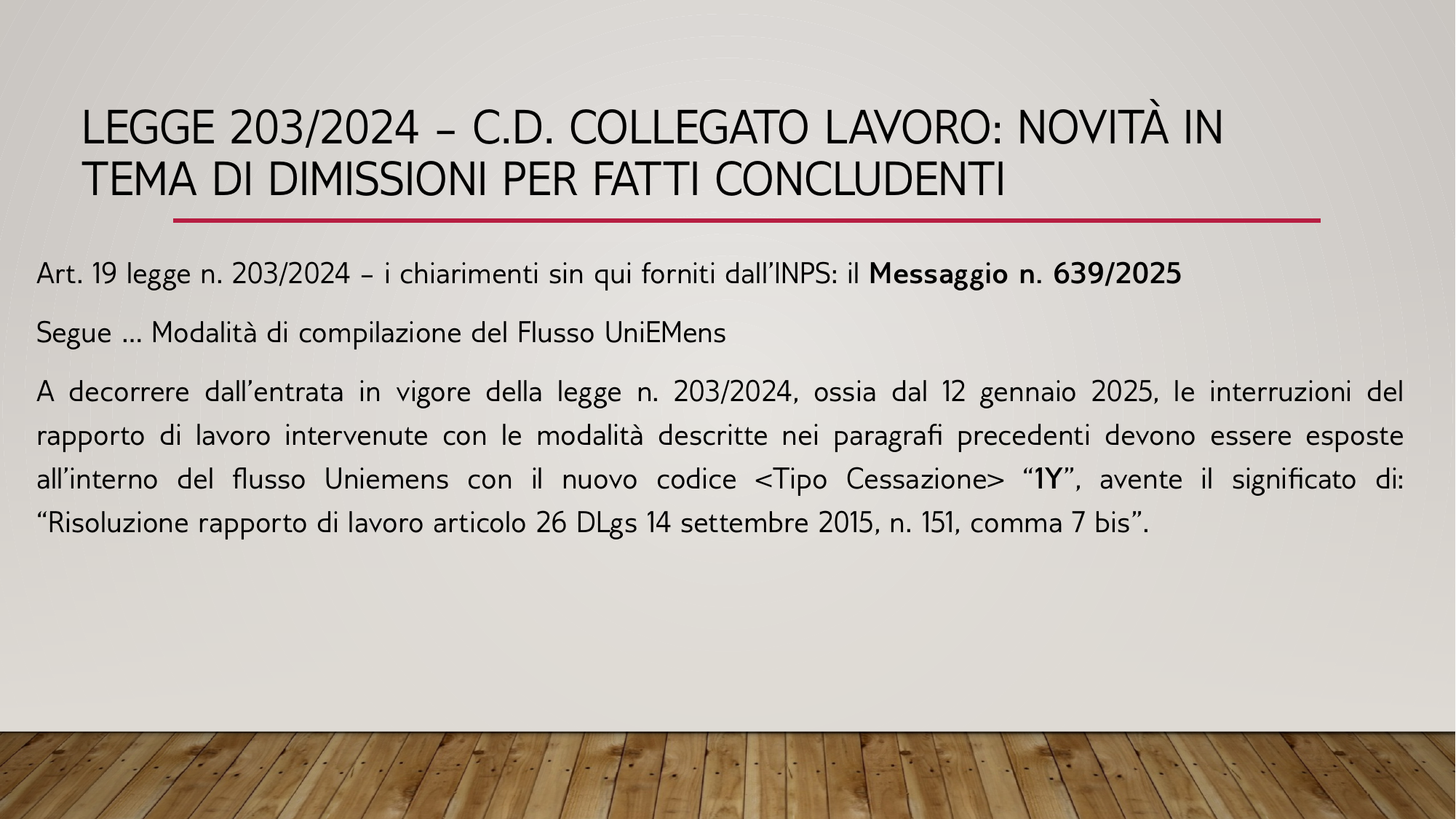

# Legge 203/2024 – c.d. collegato lavoro: novità in tema di dimissioni per fatti concludenti
Art. 19 legge n. 203/2024 – i chiarimenti sin qui forniti dall’INPS: il Messaggio n. 639/2025
Segue … Modalità di compilazione del Flusso UniEMens
A decorrere dall’entrata in vigore della legge n. 203/2024, ossia dal 12 gennaio 2025, le interruzioni del rapporto di lavoro intervenute con le modalità descritte nei paragrafi precedenti devono essere esposte all’interno del flusso Uniemens con il nuovo codice <Tipo Cessazione> “1Y”, avente il significato di: “Risoluzione rapporto di lavoro articolo 26 DLgs 14 settembre 2015, n. 151, comma 7 bis”.